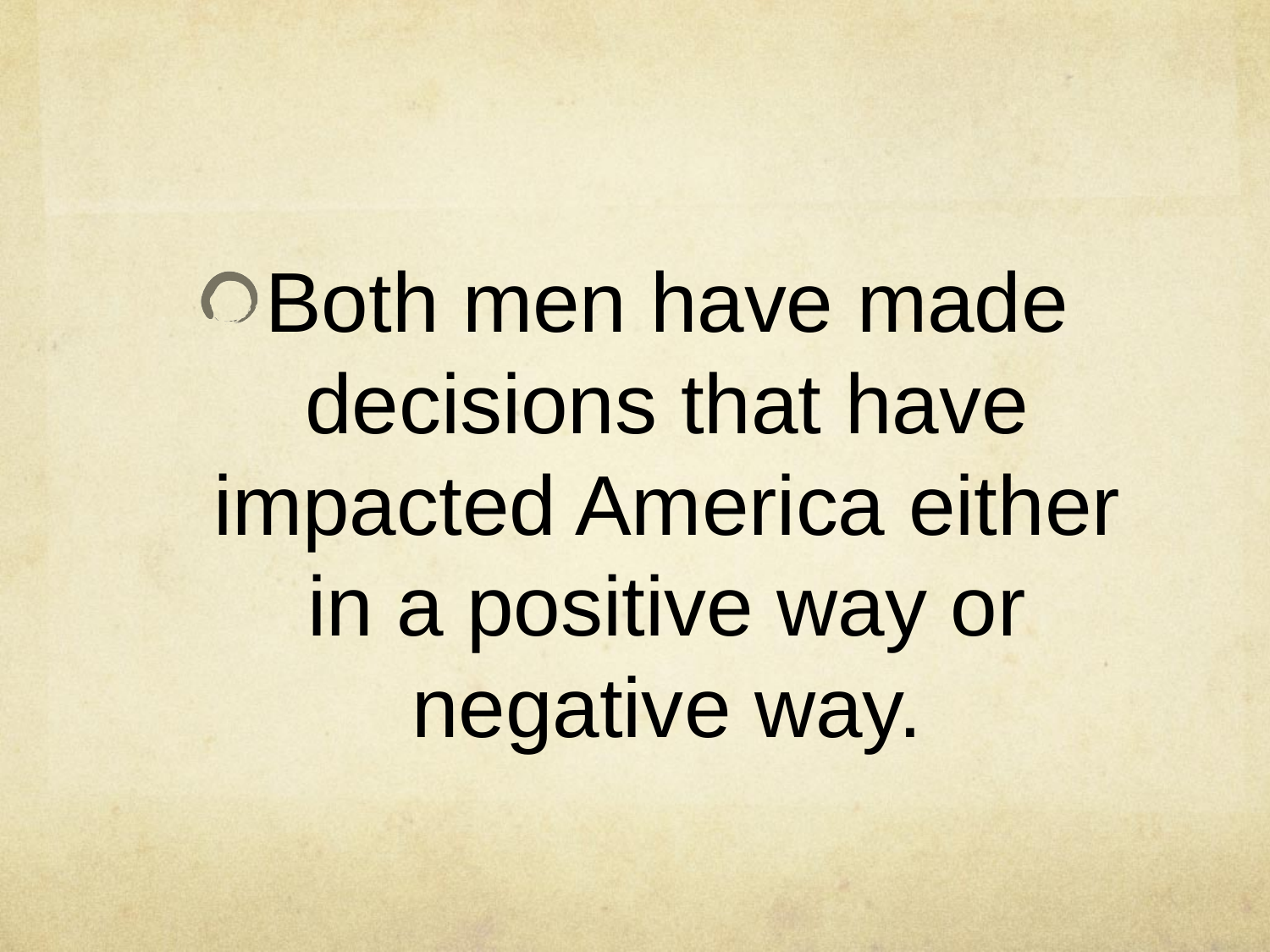

#
Both men have made decisions that have impacted America either in a positive way or negative way.